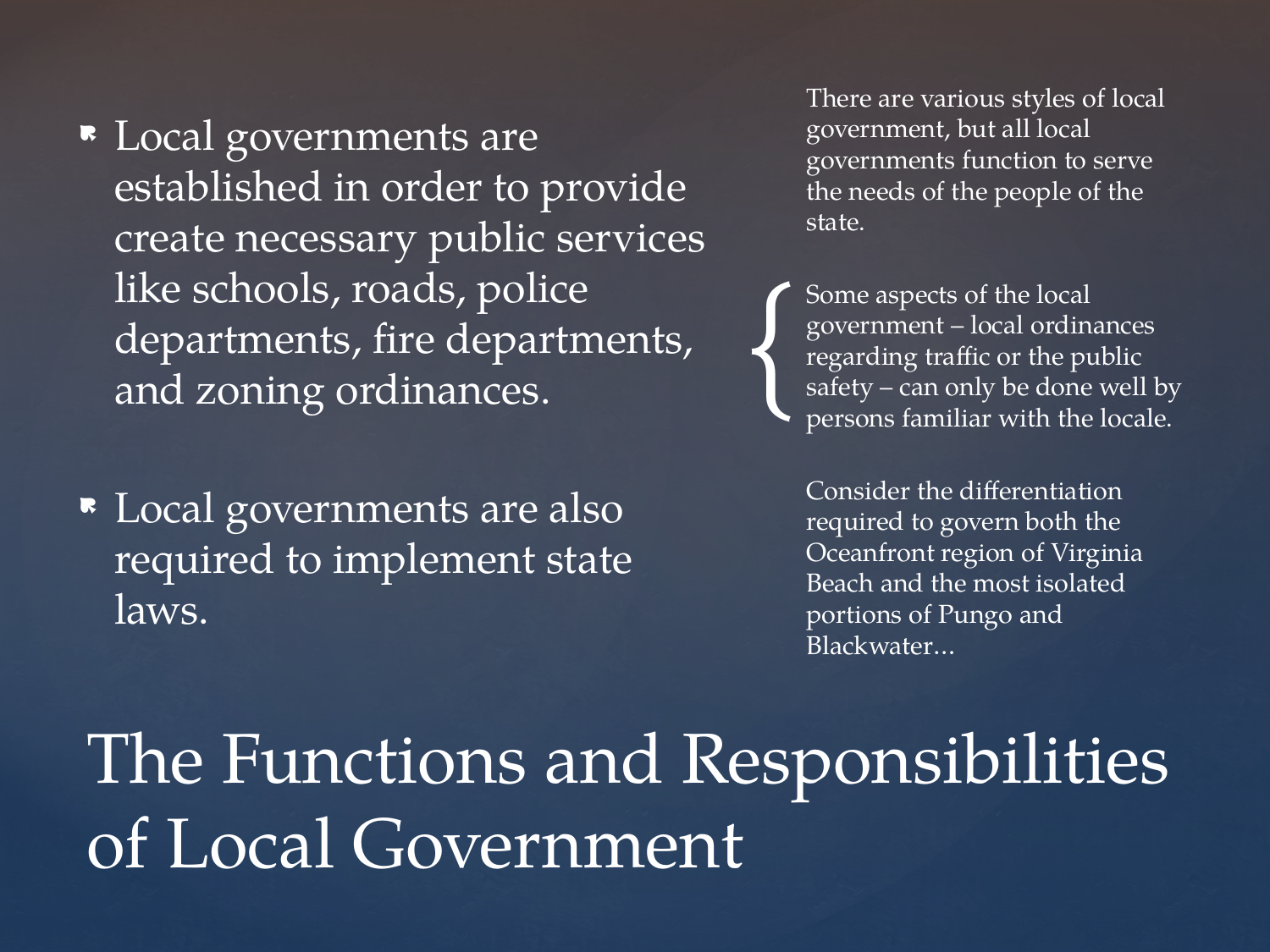

Local governments are established in order to provide create necessary public services like schools, roads, police departments, fire departments, and zoning ordinances.

Local governments are also required to implement state laws.
There are various styles of local government, but all local governments function to serve the needs of the people of the state.

Some aspects of the local government – local ordinances regarding traffic or the public safety – can only be done well by persons familiar with the locale.

Consider the differentiation required to govern both the Oceanfront region of Virginia Beach and the most isolated portions of Pungo and Blackwater…
# The Functions and Responsibilities of Local Government